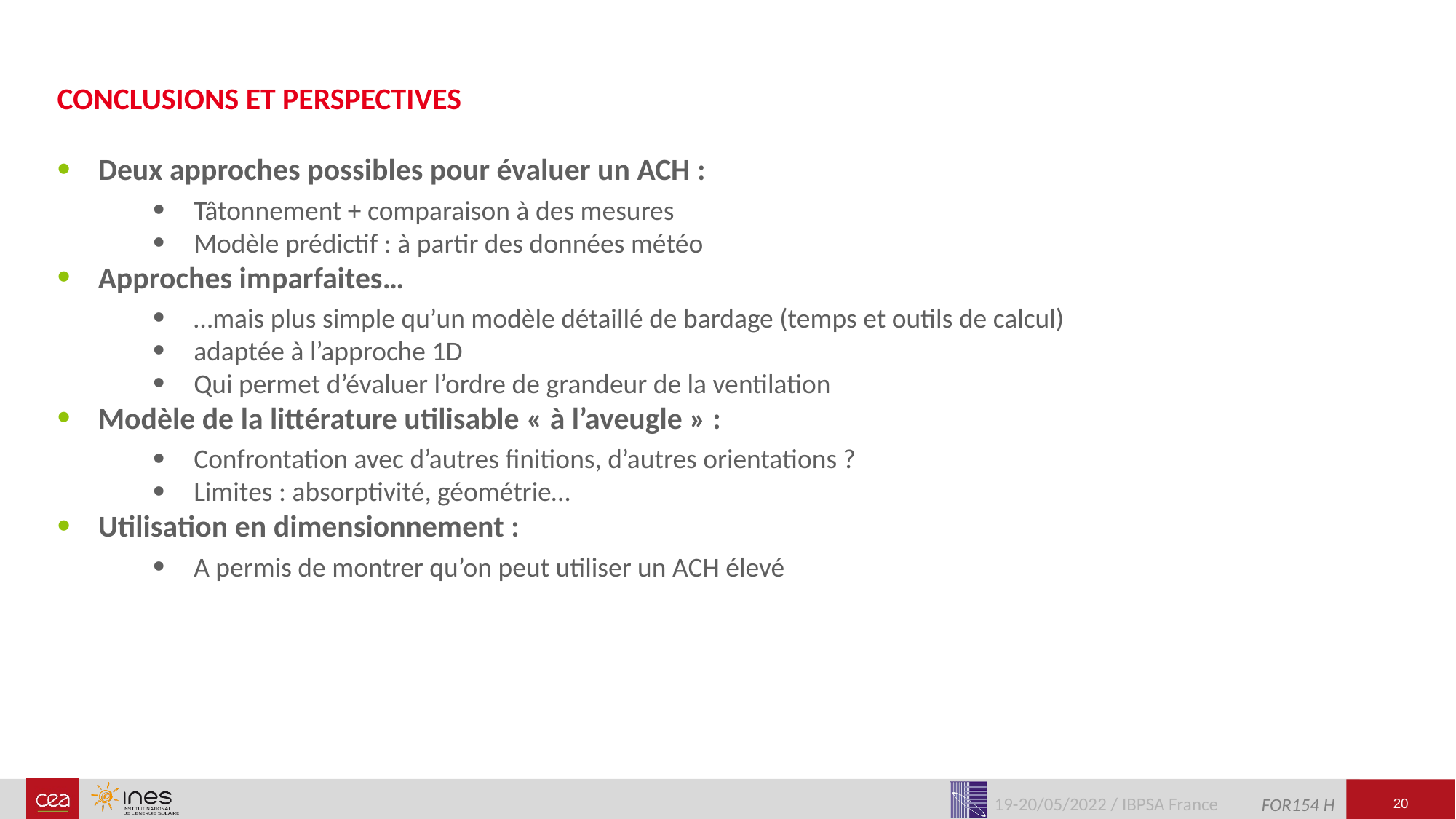

Conclusions et perspectives
Deux approches possibles pour évaluer un ACH :
Tâtonnement + comparaison à des mesures
Modèle prédictif : à partir des données météo
Approches imparfaites…
…mais plus simple qu’un modèle détaillé de bardage (temps et outils de calcul)
adaptée à l’approche 1D
Qui permet d’évaluer l’ordre de grandeur de la ventilation
Modèle de la littérature utilisable « à l’aveugle » :
Confrontation avec d’autres finitions, d’autres orientations ?
Limites : absorptivité, géométrie…
Utilisation en dimensionnement :
A permis de montrer qu’on peut utiliser un ACH élevé

19-20/05/2022 / IBPSA France
20